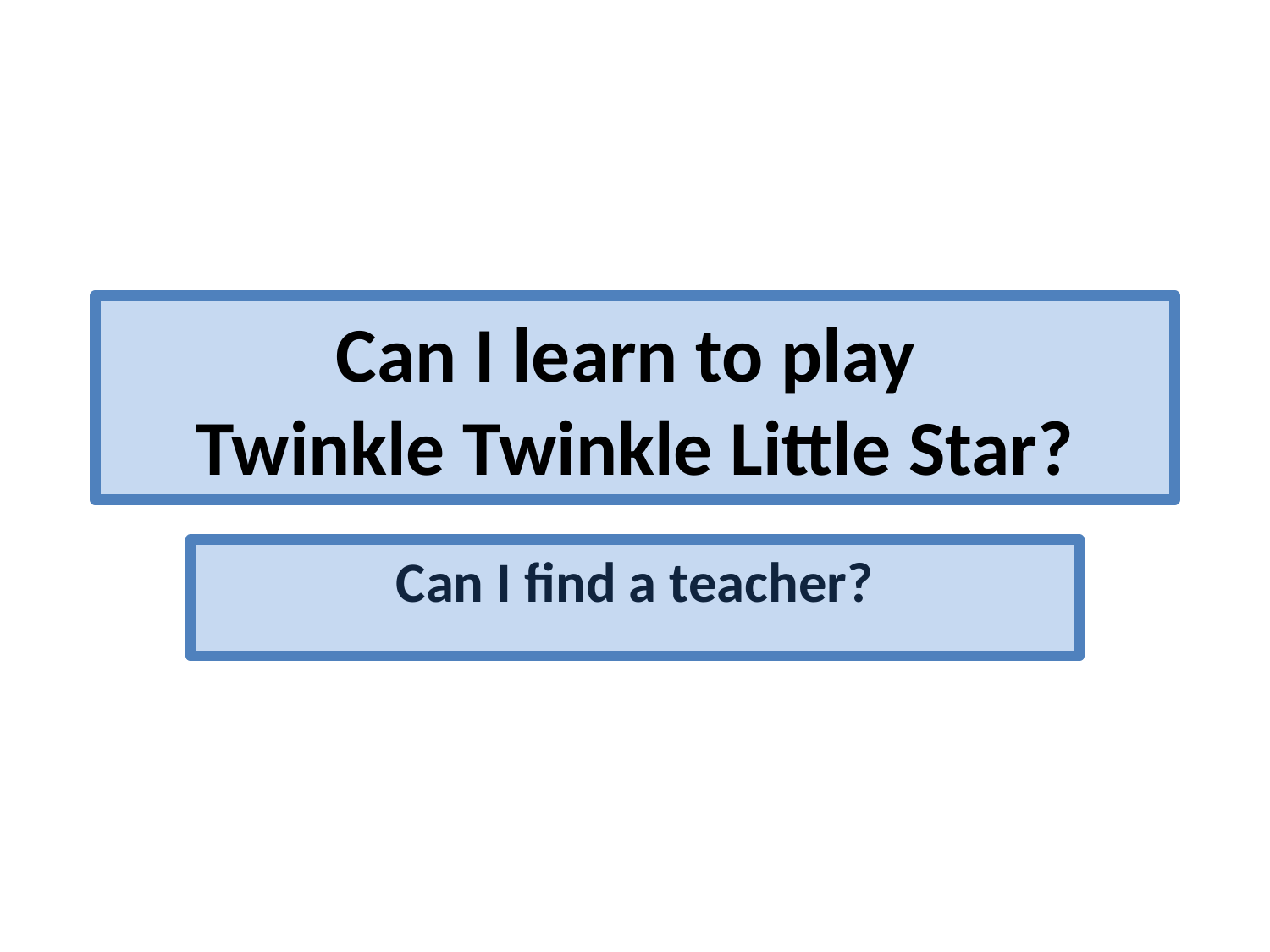

# Can I learn to play Twinkle Twinkle Little Star?
Can I find a teacher?